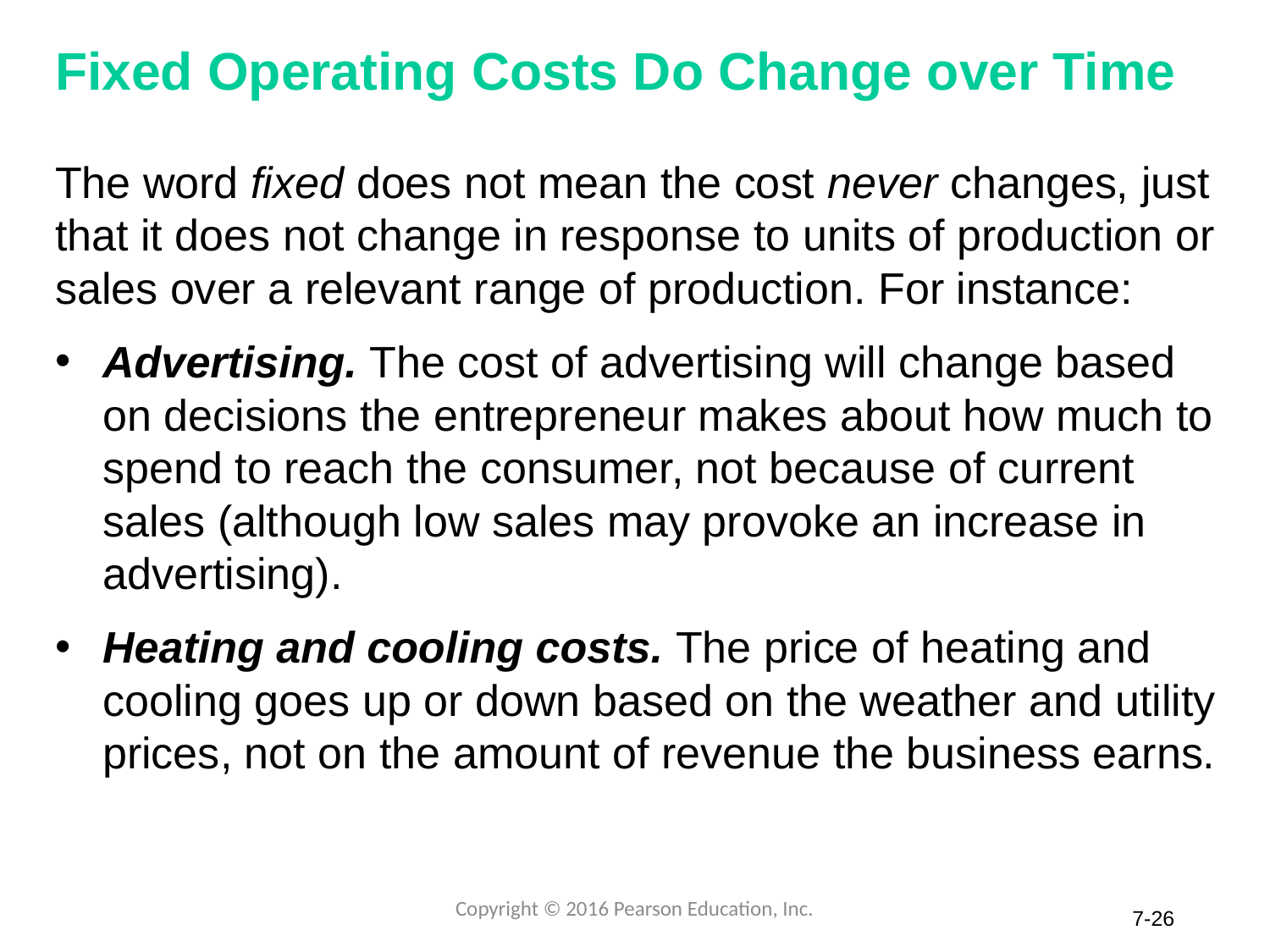

# Fixed Operating Costs Do Change over Time
The word fixed does not mean the cost never changes, just that it does not change in response to units of production or sales over a relevant range of production. For instance:

Advertising. The cost of advertising will change based on decisions the entrepreneur makes about how much to spend to reach the consumer, not because of current sales (although low sales may provoke an increase in advertising).

Heating and cooling costs. The price of heating and cooling goes up or down based on the weather and utility prices, not on the amount of revenue the business earns.

Copyright © 2016 Pearson Education, Inc.